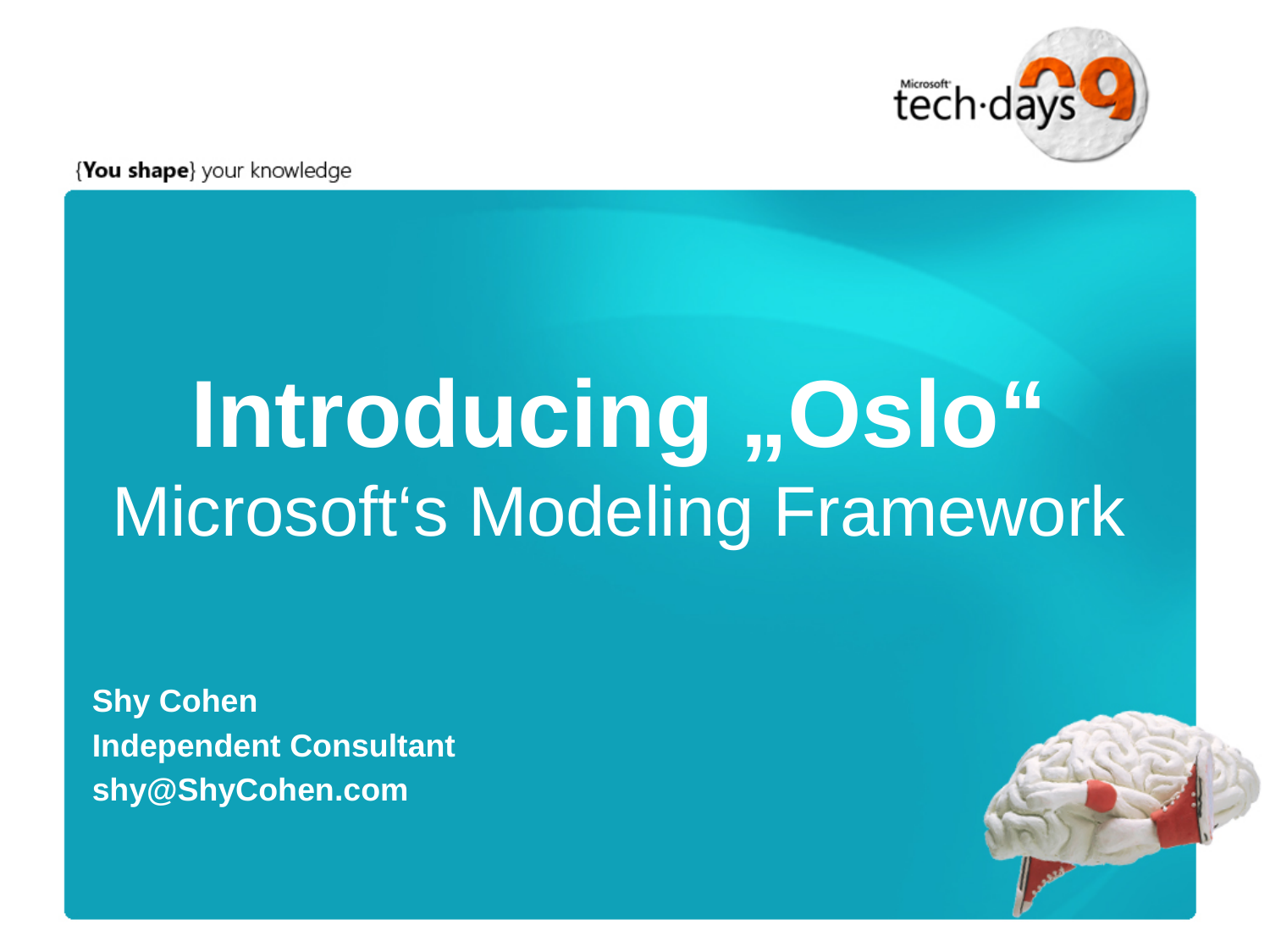

# Introducing „Oslo“ Microsoft‘s Modeling Framework
Shy Cohen
Independent Consultant
shy@ShyCohen.com